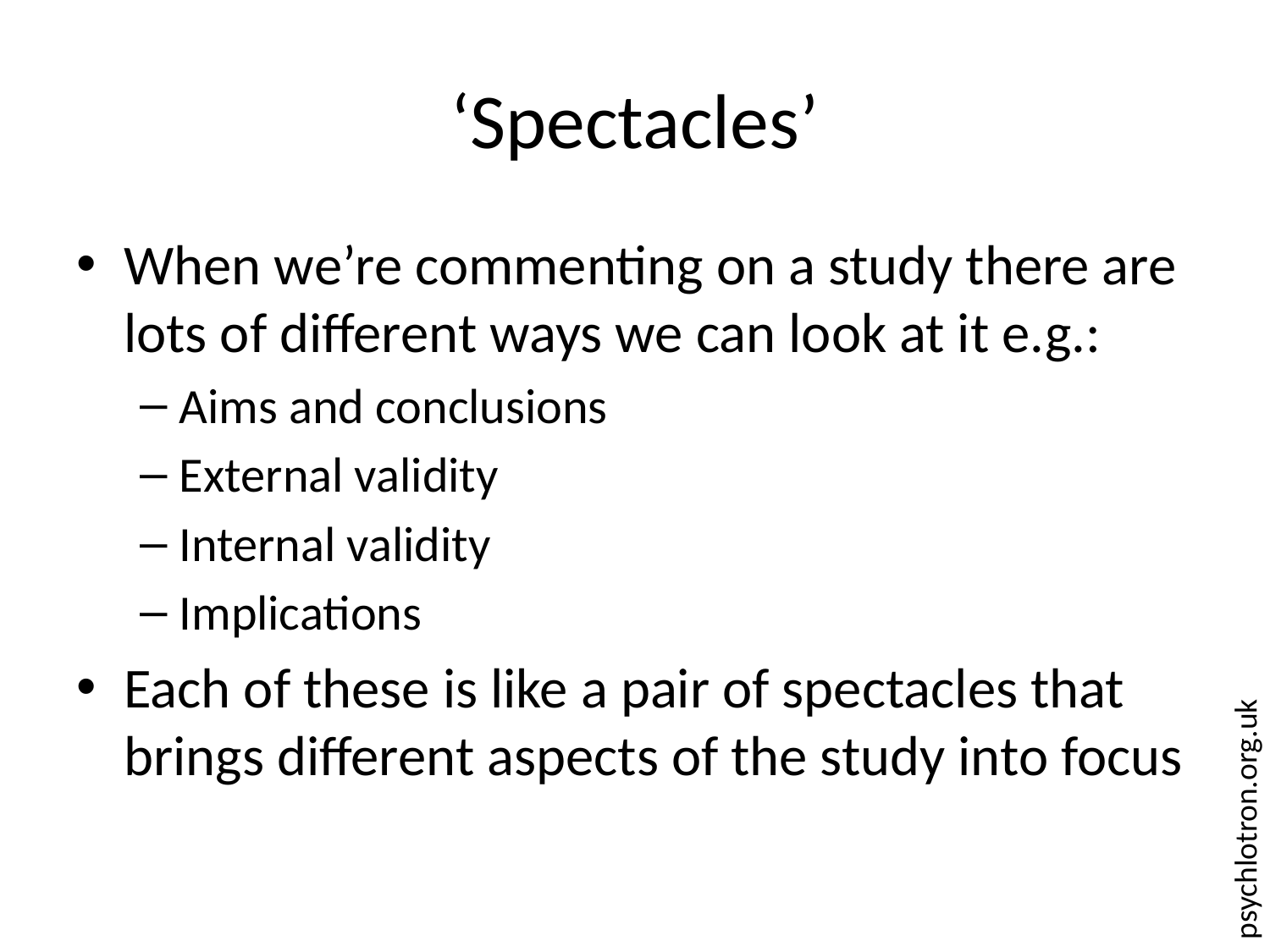

# ‘Spectacles’
When we’re commenting on a study there are lots of different ways we can look at it e.g.:
Aims and conclusions
External validity
Internal validity
Implications
Each of these is like a pair of spectacles that brings different aspects of the study into focus